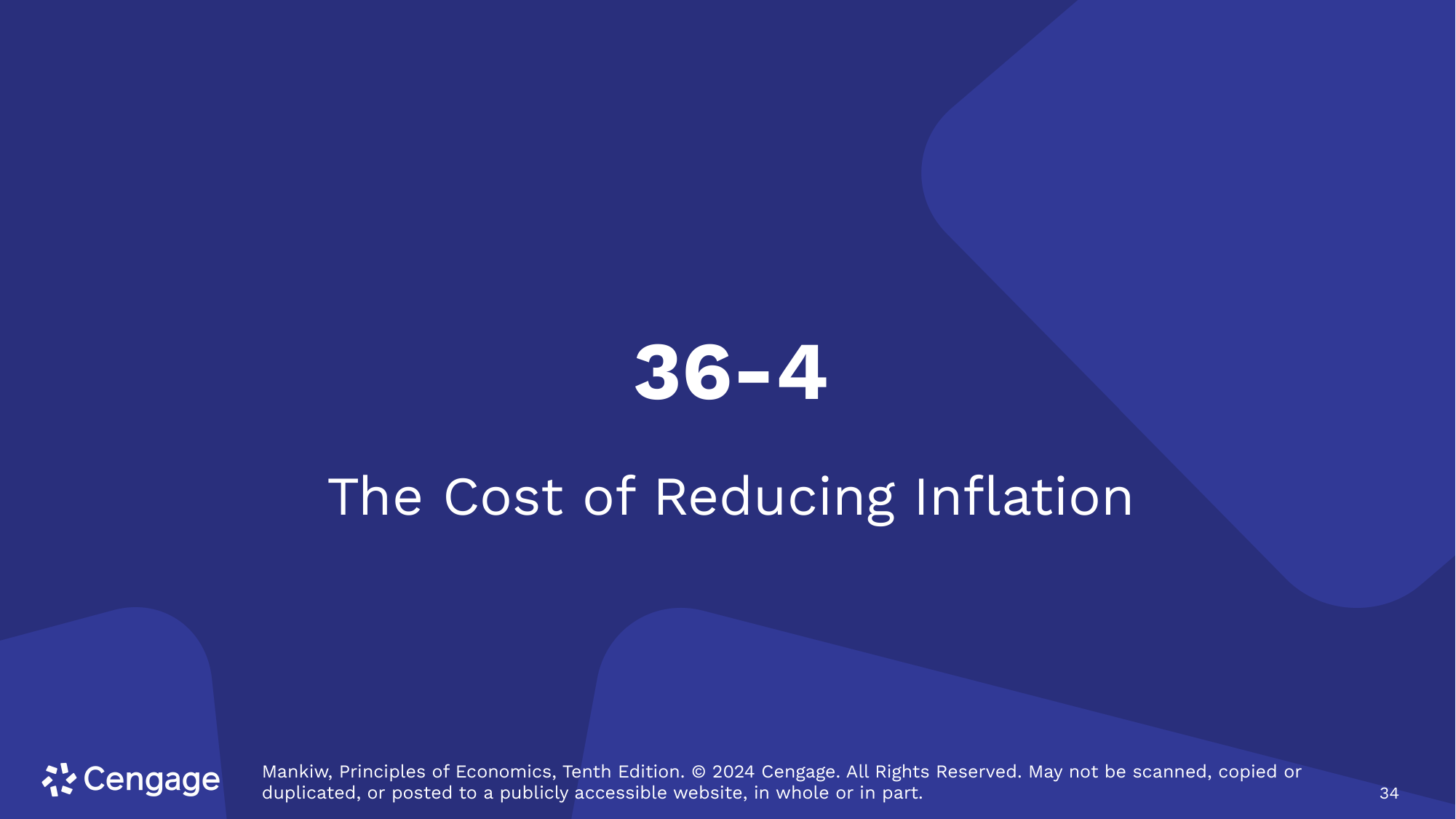

# 36-4
The Cost of Reducing Inflation